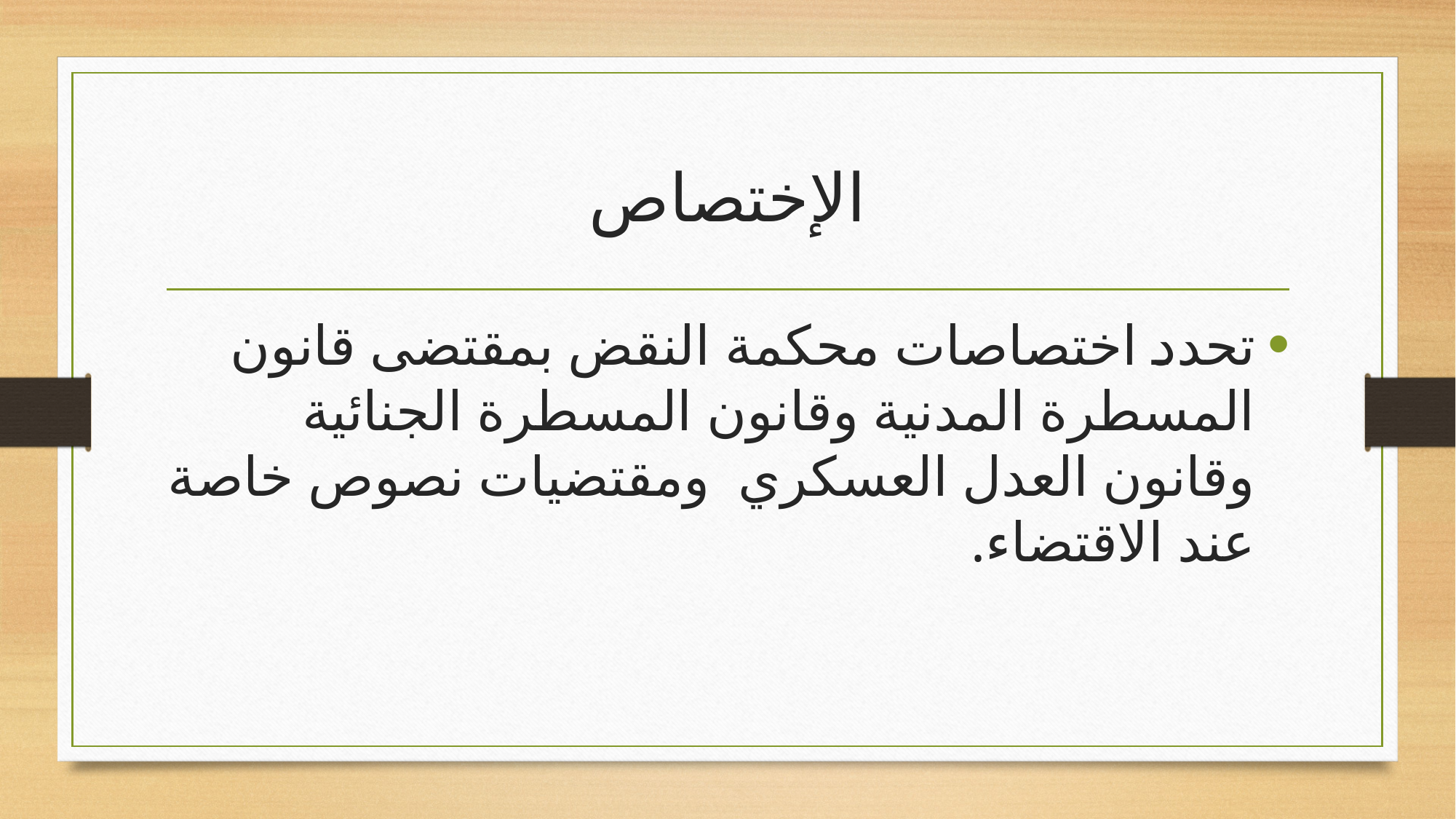

# الإختصاص
تحدد اختصاصات محكمة النقض بمقتضى قانون المسطرة المدنية وقانون المسطرة الجنائية  وقانون العدل العسكري  ومقتضيات نصوص خاصة عند الاقتضاء.